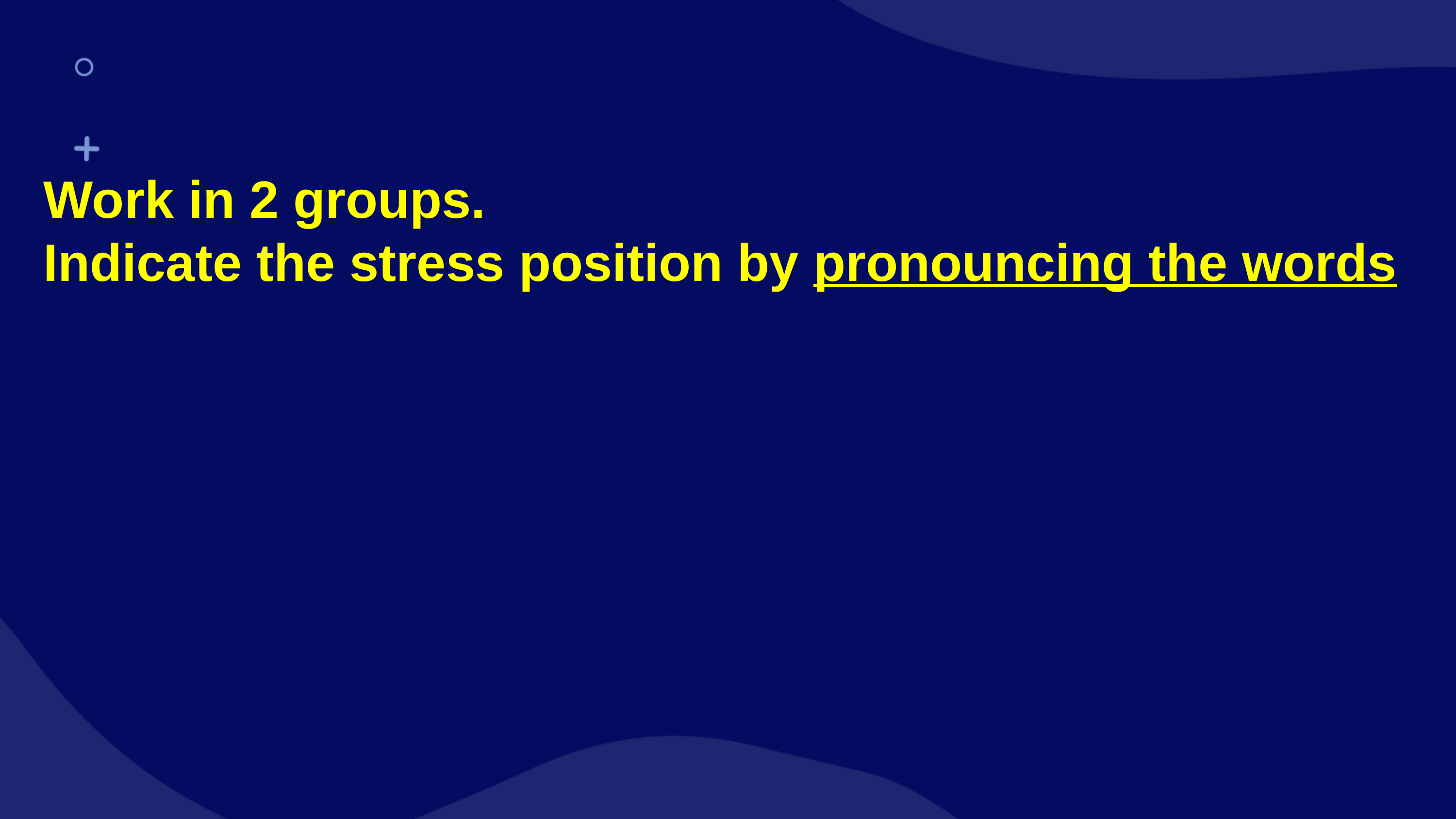

Work in 2 groups.
Indicate the stress position by pronouncing the words